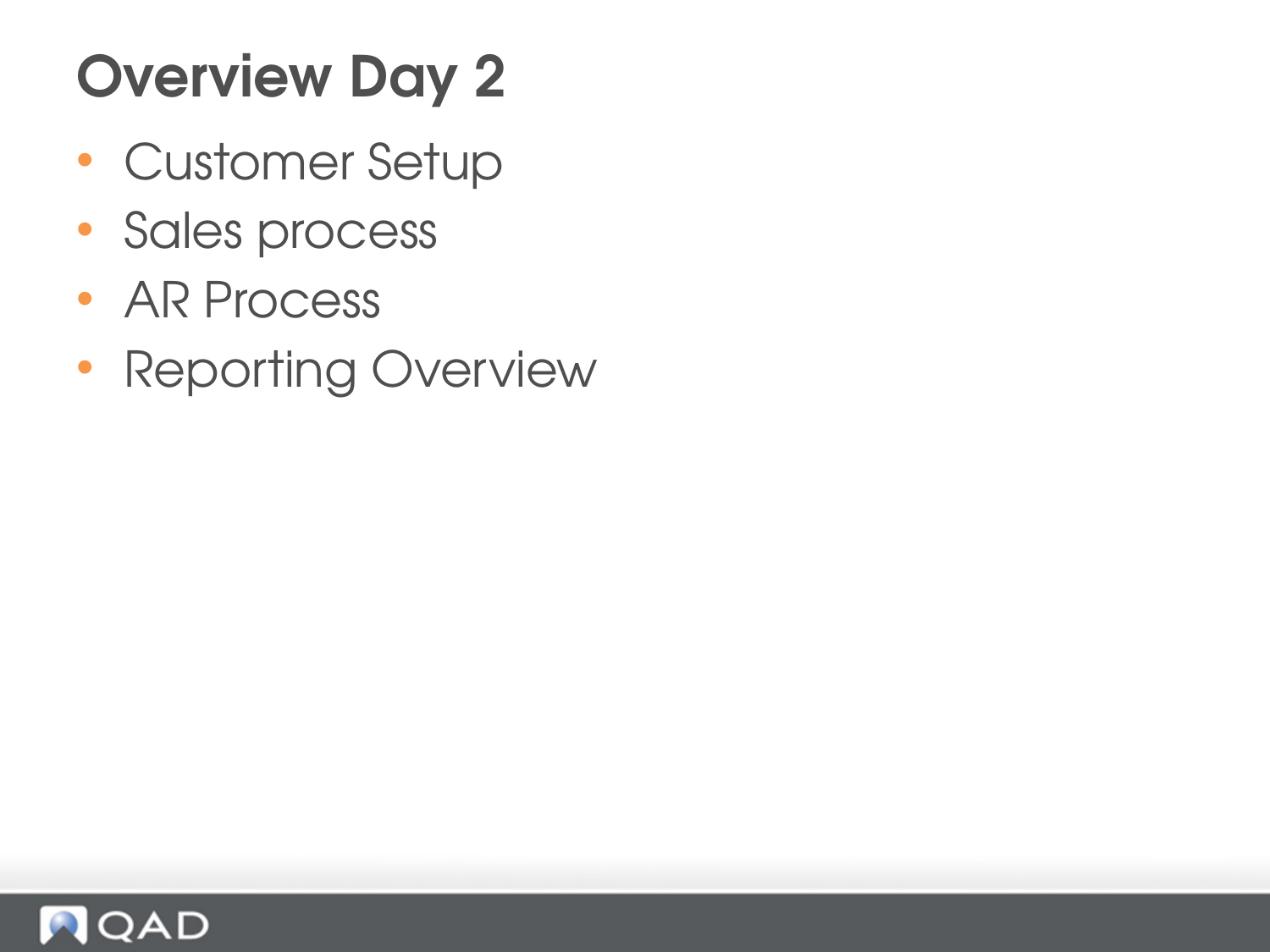

# Overview Day 2
Customer Setup
Sales process
AR Process
Reporting Overview